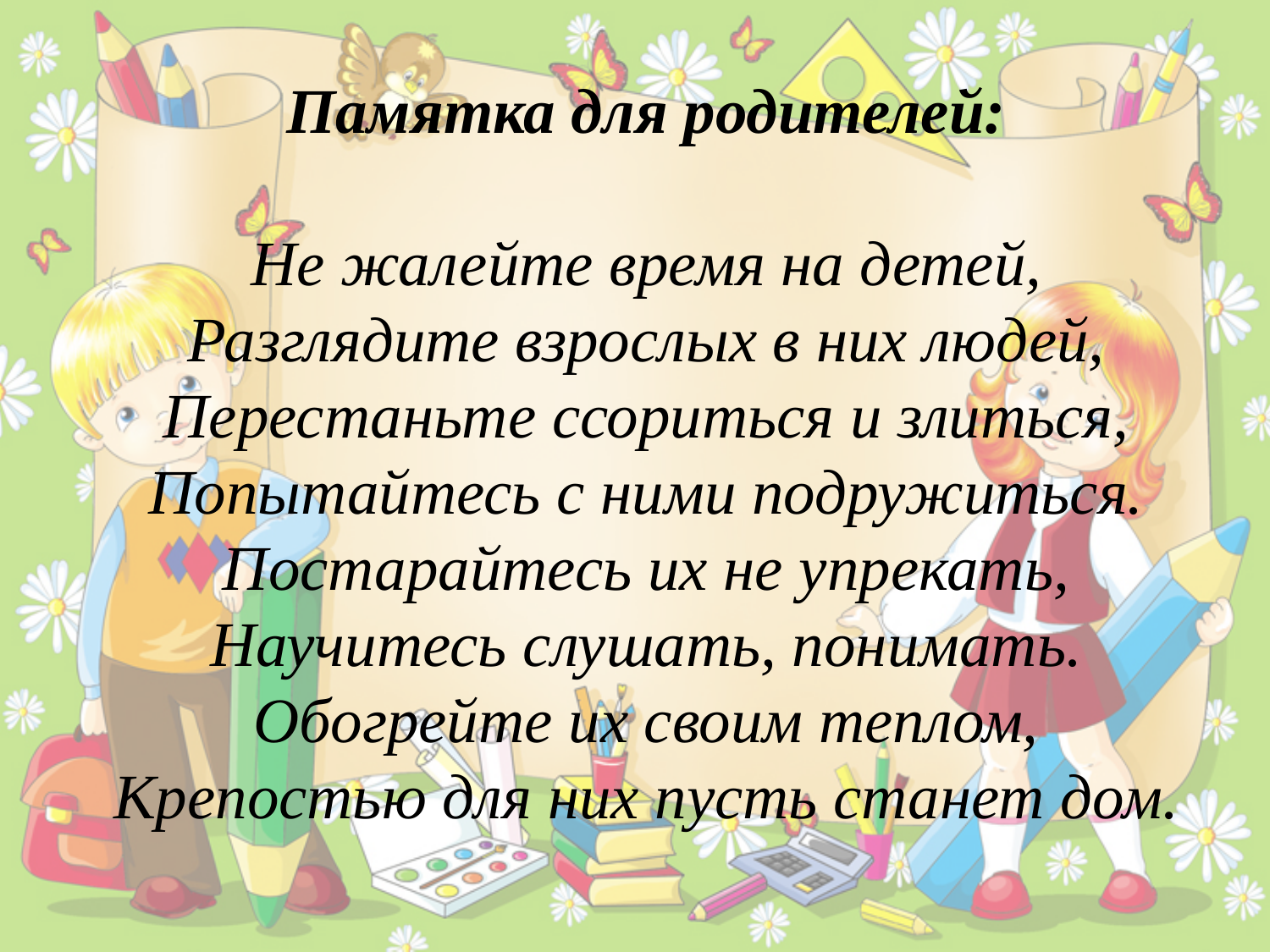

Памятка для родителей:

Не жалейте время на детей,
Разглядите взрослых в них людей,
Перестаньте ссориться и злиться,
Попытайтесь с ними подружиться.
Постарайтесь их не упрекать,
Научитесь слушать, понимать.
Обогрейте их своим теплом,
Крепостью для них пусть станет дом.